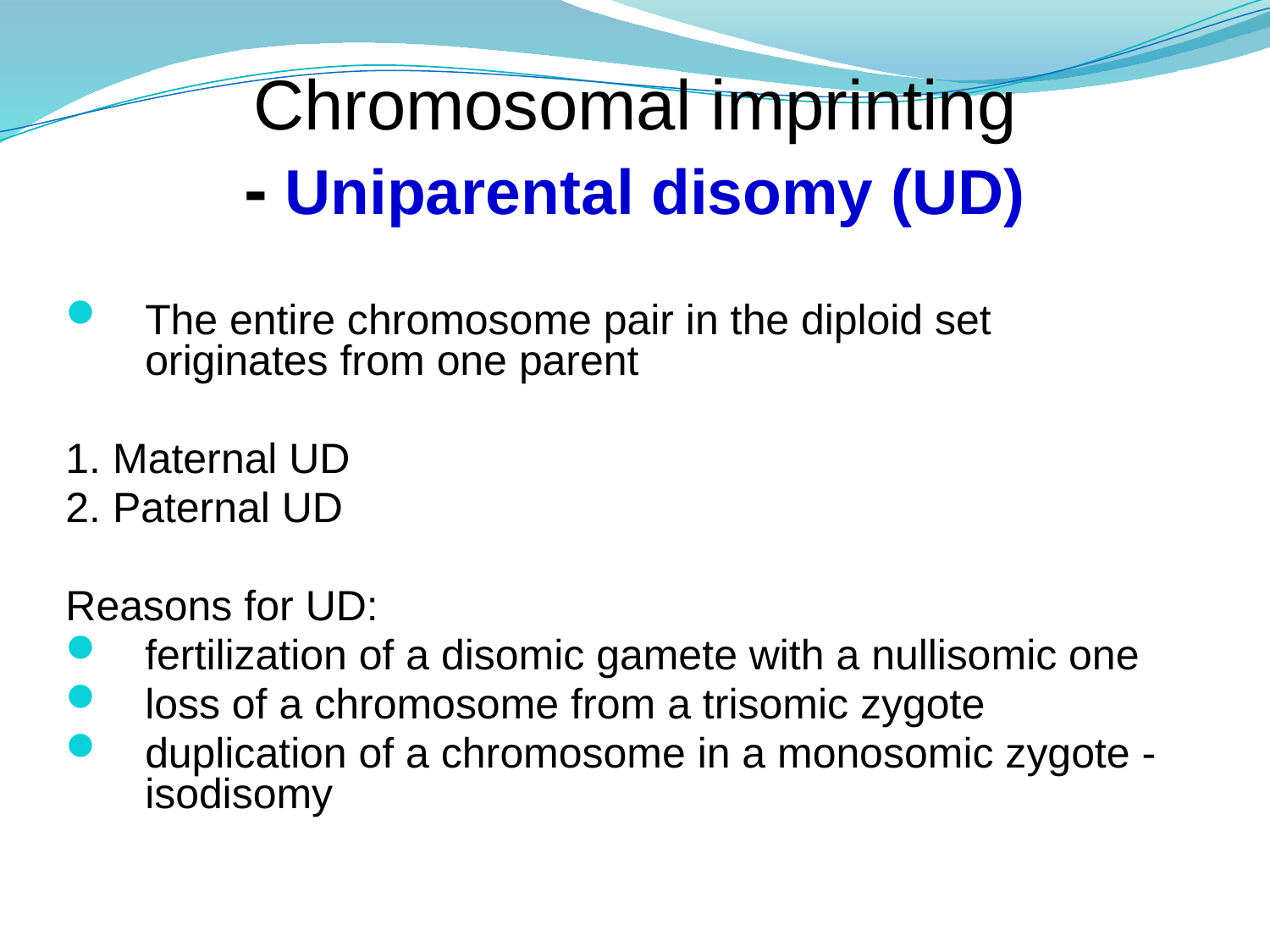

Chromosomal imprinting
- Uniparental disomy (UD)
The entire chromosome pair in the diploid set originates from one parent

1. Maternal UD
2. Paternal UD

Reasons for UD:
fertilization of a disomic gamete with a nullisomic one
loss of a chromosome from a trisomic zygote
duplication of a chromosome in a monosomic zygote - isodisomy